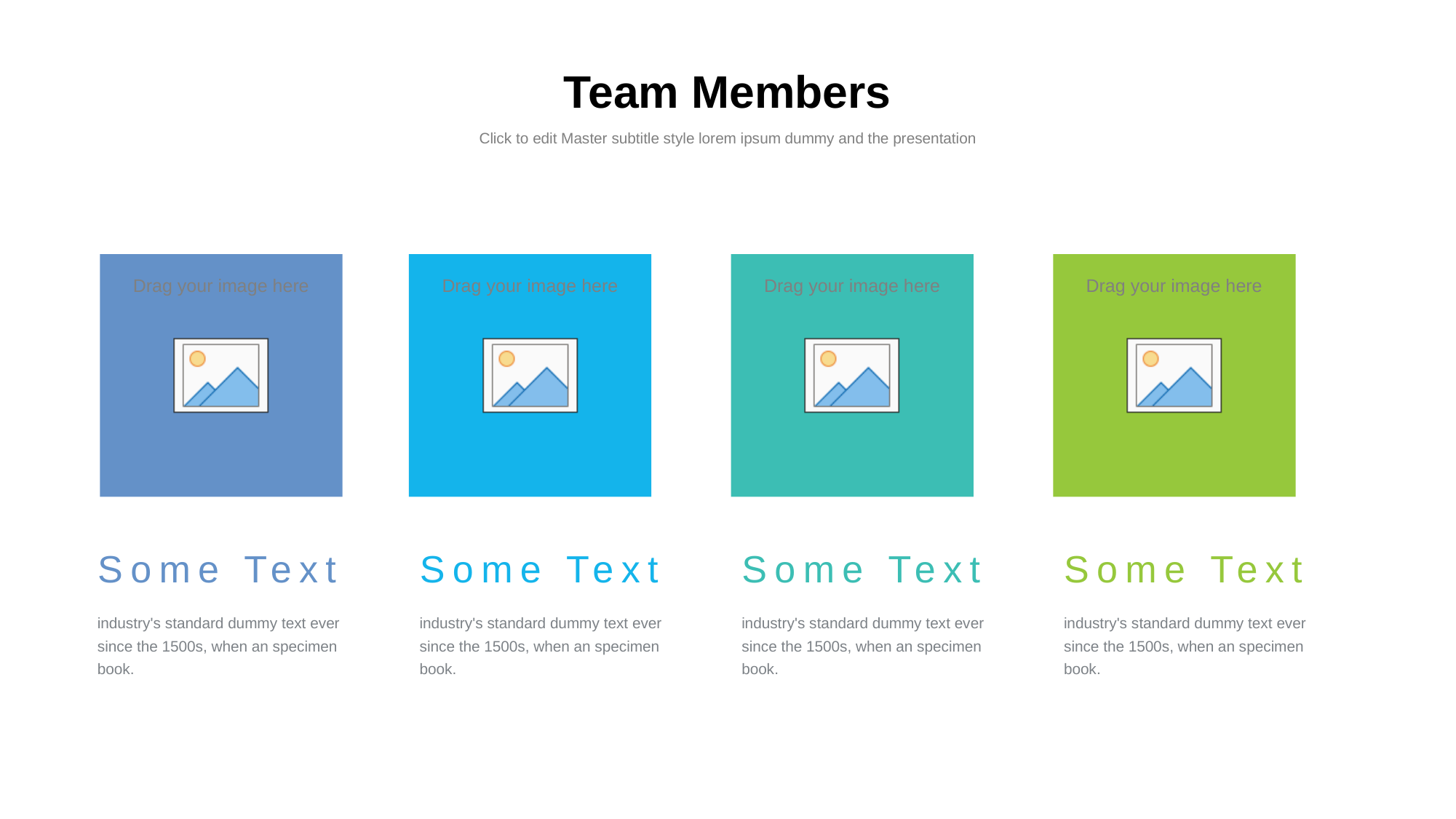

# Team Members
Click to edit Master subtitle style lorem ipsum dummy and the presentation

Some Text
Some Text
Some Text
Some Text
industry's standard dummy text ever since the 1500s, when an specimen book.
industry's standard dummy text ever since the 1500s, when an specimen book.
industry's standard dummy text ever since the 1500s, when an specimen book.
industry's standard dummy text ever since the 1500s, when an specimen book.